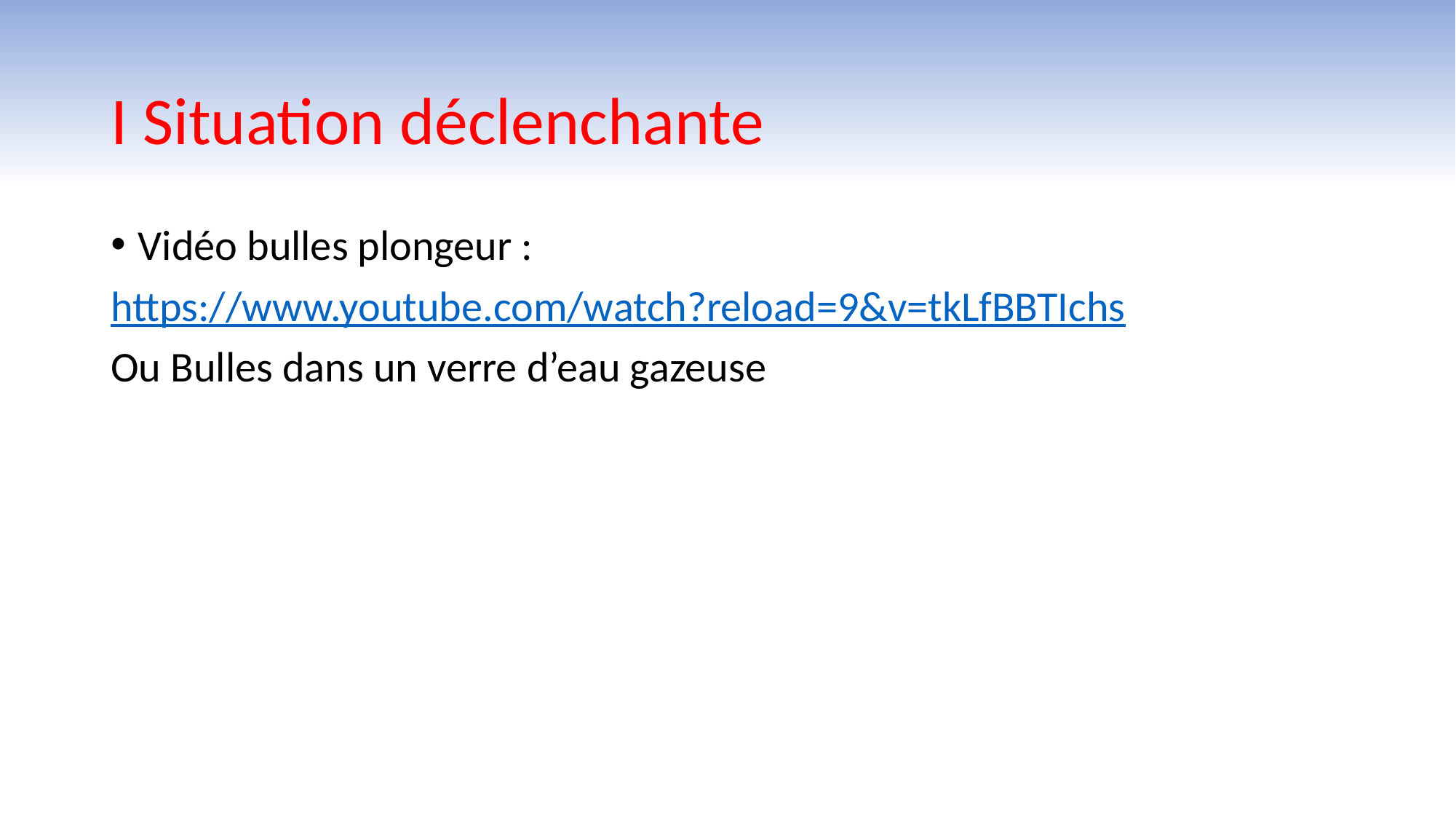

# I Situation déclenchante
Vidéo bulles plongeur :
https://www.youtube.com/watch?reload=9&v=tkLfBBTIchs
Ou Bulles dans un verre d’eau gazeuse